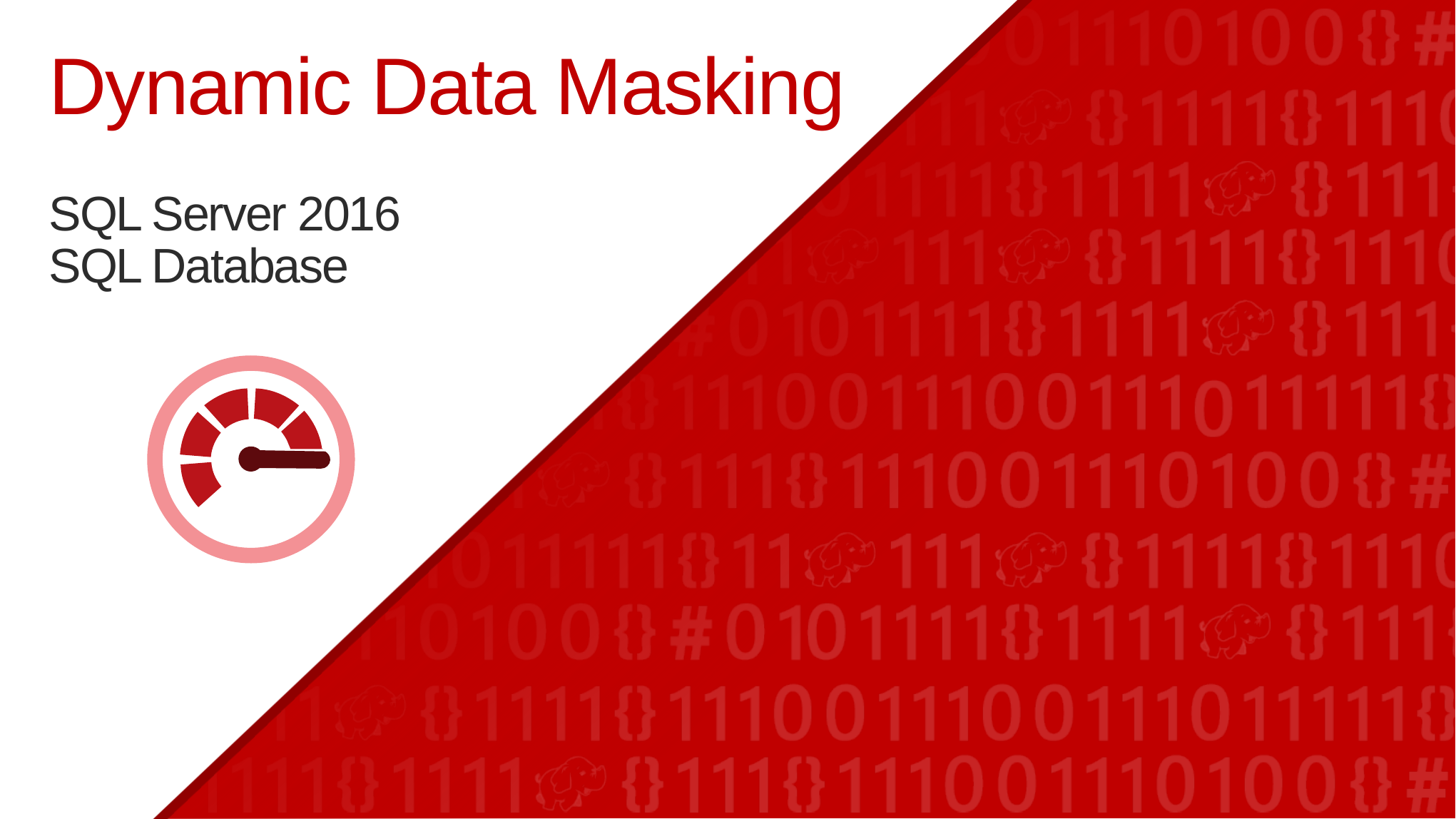

# Dynamic Data Masking
SQL Server 2016
SQL Database